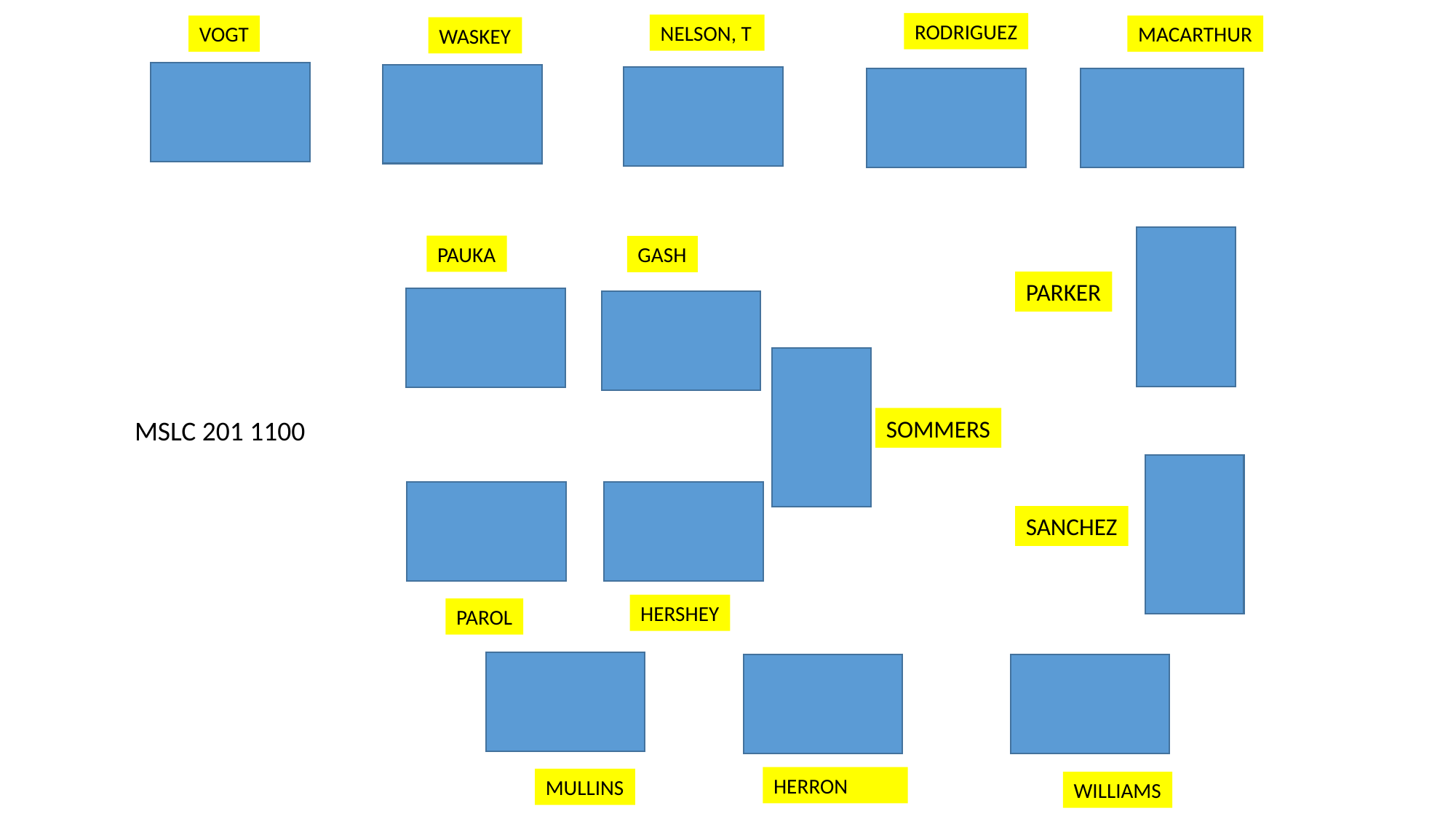

RODRIGUEZ
NELSON, T
MACARTHUR
VOGT
WASKEY

PAUKA
GASH

PARKER

MSLC 201 1100
SOMMERS

SANCHEZ
HERSHEY
PAROL

HERRON
MULLINS
WILLIAMS